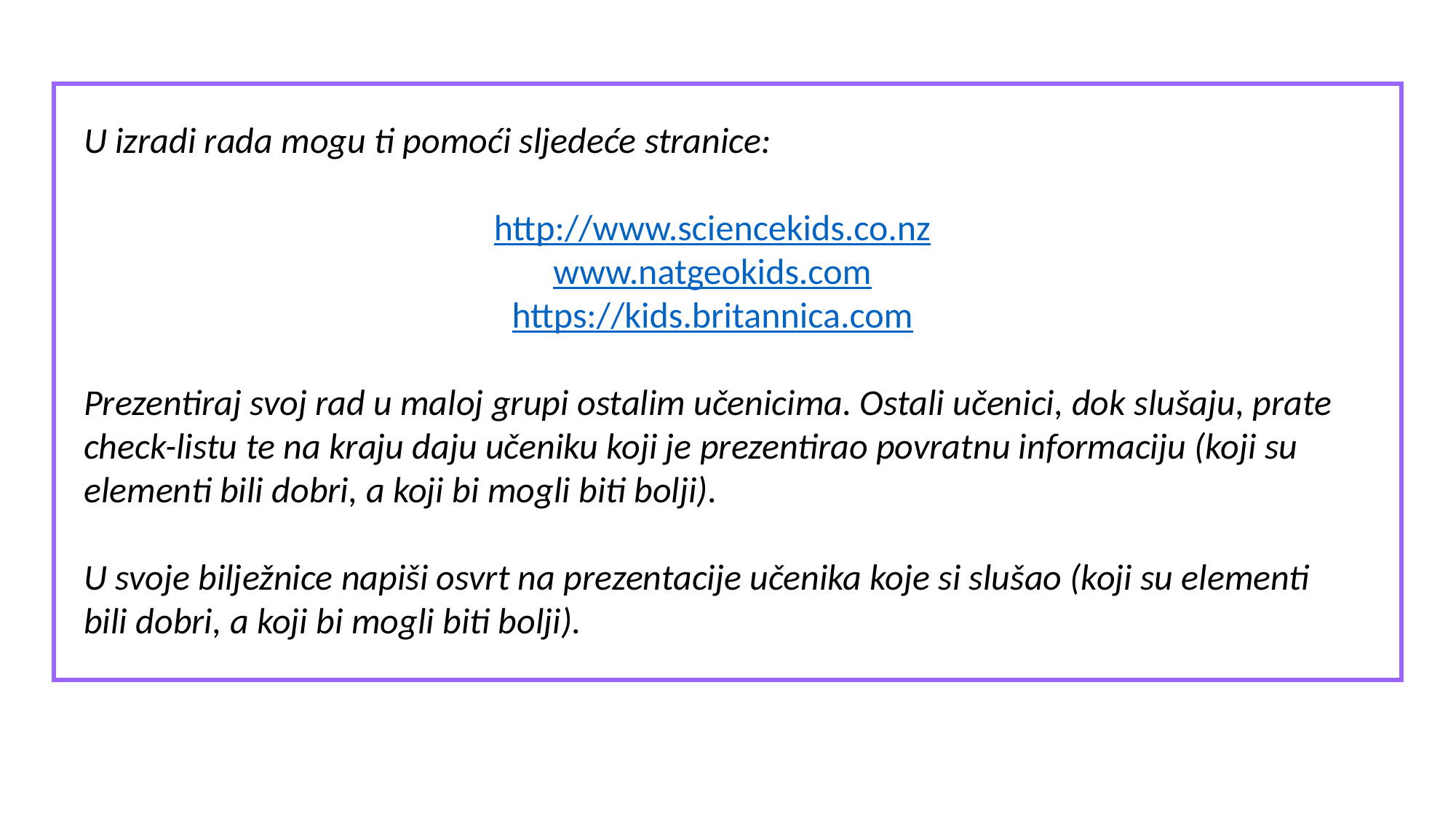

U izradi rada mogu ti pomoći sljedeće stranice:

http://www.sciencekids.co.nz
www.natgeokids.com
https://kids.britannica.com

Prezentiraj svoj rad u maloj grupi ostalim učenicima. Ostali učenici, dok slušaju, prate check-listu te na kraju daju učeniku koji je prezentirao povratnu informaciju (koji su elementi bili dobri, a koji bi mogli biti bolji).

U svoje bilježnice napiši osvrt na prezentacije učenika koje si slušao (koji su elementi bili dobri, a koji bi mogli biti bolji).